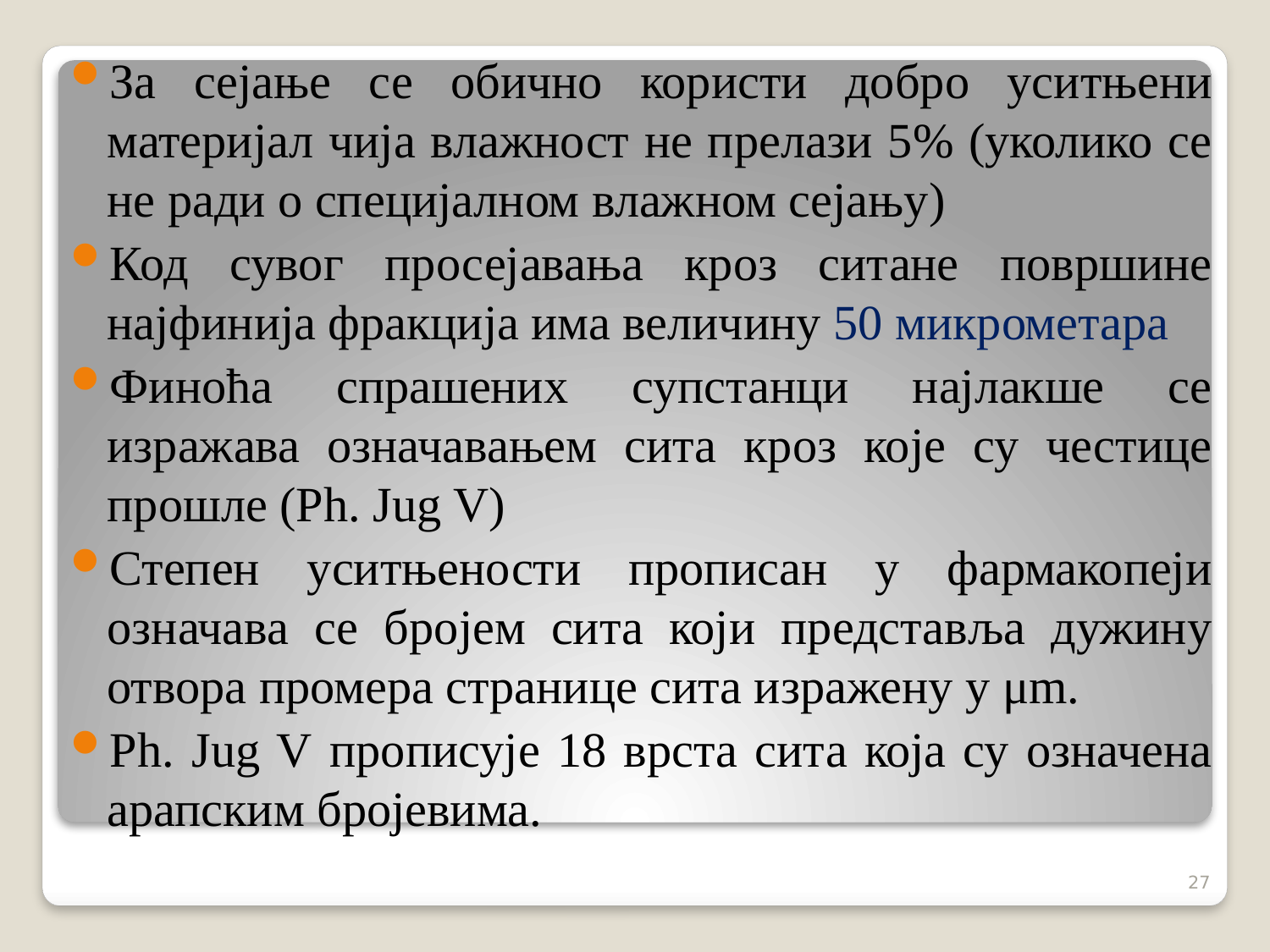

За сејање се обично користи добро уситњени материјал чија влажност не прелази 5% (уколико се не ради о специјалном влажном сејању)
Код сувог просејавања кроз ситане површине најфинија фракција има величину 50 микрометара
Финоћа спрашених супстанци најлакше се изражава означавањем сита кроз које су честице прошле (Ph. Jug V)
Степен уситњености прописан у фармакопеји означава се бројем сита који представља дужину отвора промера странице сита изражену у μm.
Ph. Jug V прописује 18 врста сита која су означена арапским бројевима.

27